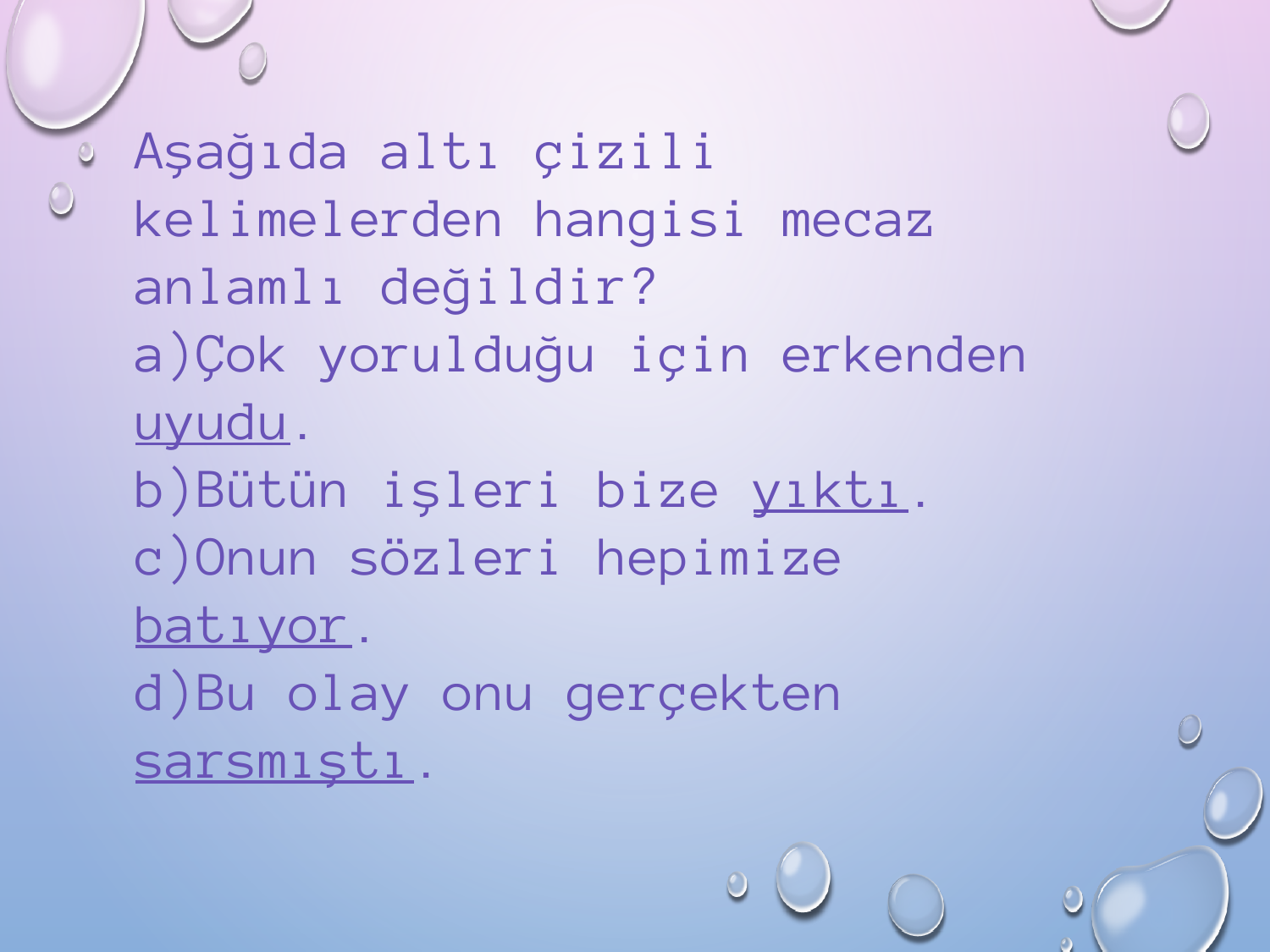

Aşağıda altı çizili kelimelerden hangisi mecaz anlamlı değildir?
a)Çok yorulduğu için erkenden uyudu.
b)Bütün işleri bize yıktı.
c)Onun sözleri hepimize batıyor.
d)Bu olay onu gerçekten sarsmıştı.